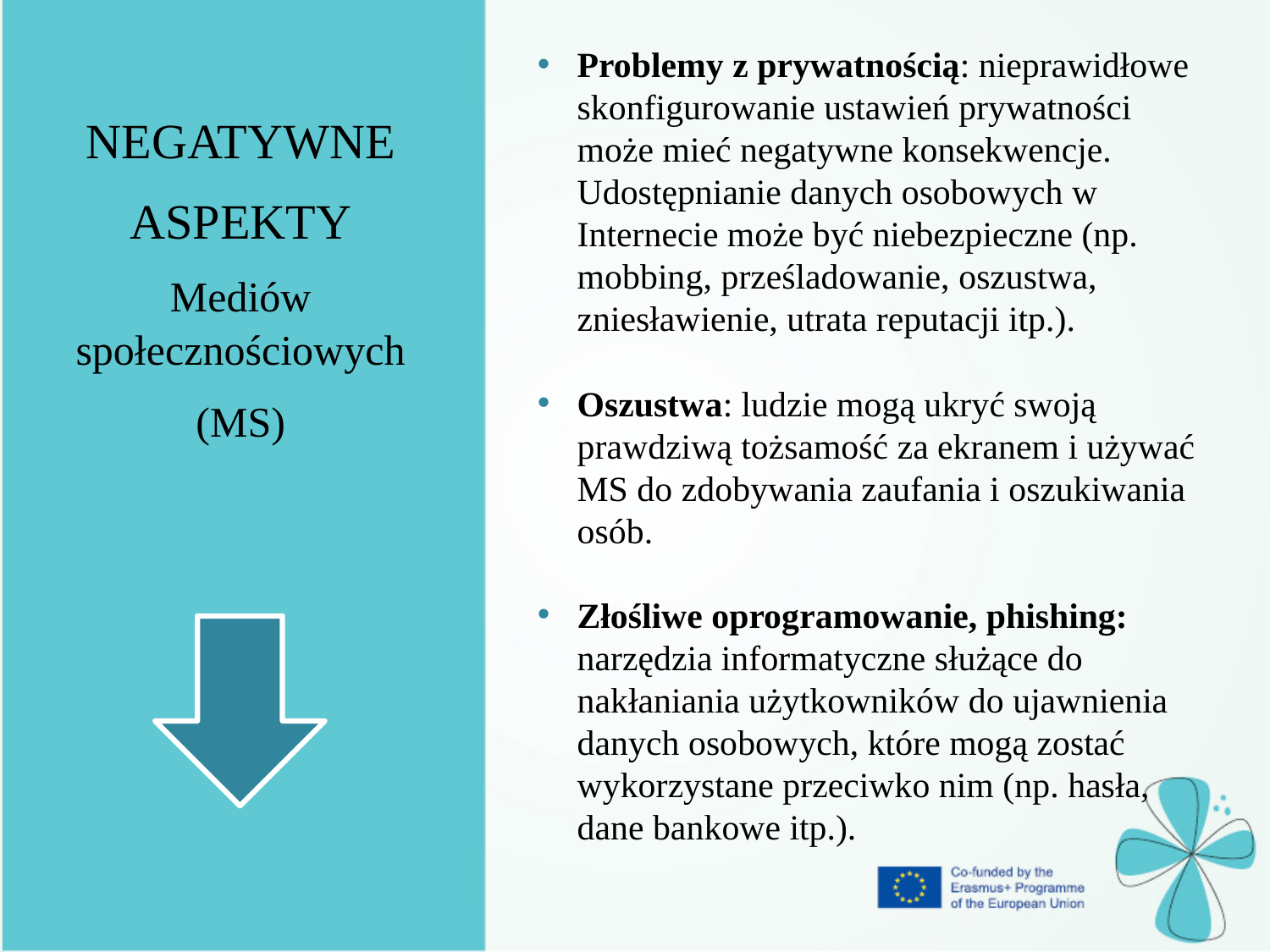

Problemy z prywatnością: nieprawidłowe skonfigurowanie ustawień prywatności może mieć negatywne konsekwencje. Udostępnianie danych osobowych w Internecie może być niebezpieczne (np. mobbing, prześladowanie, oszustwa, zniesławienie, utrata reputacji itp.).
Oszustwa: ludzie mogą ukryć swoją prawdziwą tożsamość za ekranem i używać MS do zdobywania zaufania i oszukiwania osób.

Złośliwe oprogramowanie, phishing: narzędzia informatyczne służące do nakłaniania użytkowników do ujawnienia danych osobowych, które mogą zostać wykorzystane przeciwko nim (np. hasła,
dane bankowe itp.).
| Negatywne aspekty Mediów społecznościowych (MS) |
| --- |